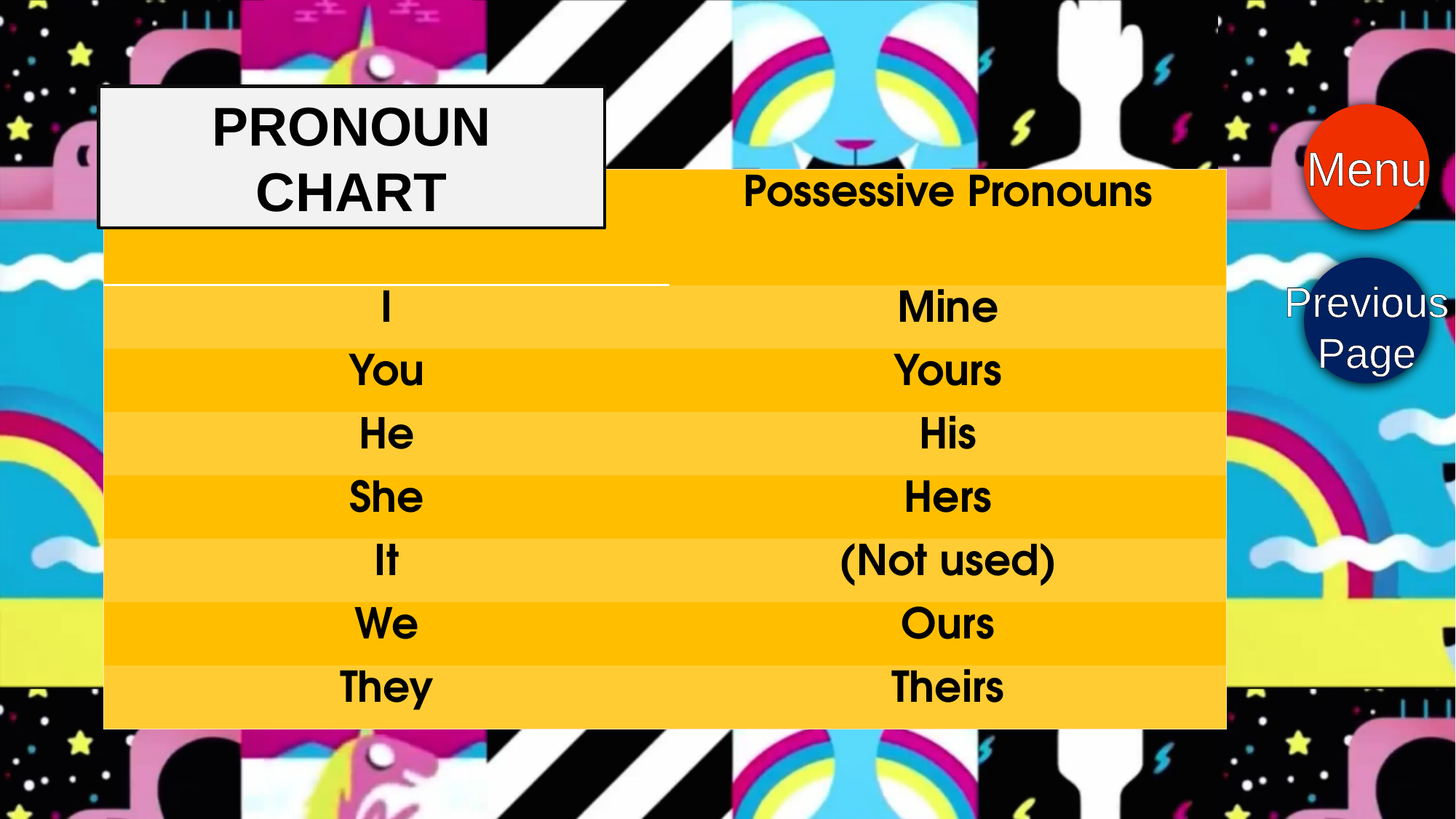

PRONOUN CHART

Menu
| Personal Pronouns | Possessive Pronouns |
| --- | --- |
| I | Mine |
| You | Yours |
| He | His |
| She | Hers |
| It | (Not used) |
| We | Ours |
| They | Theirs |

Previous Page